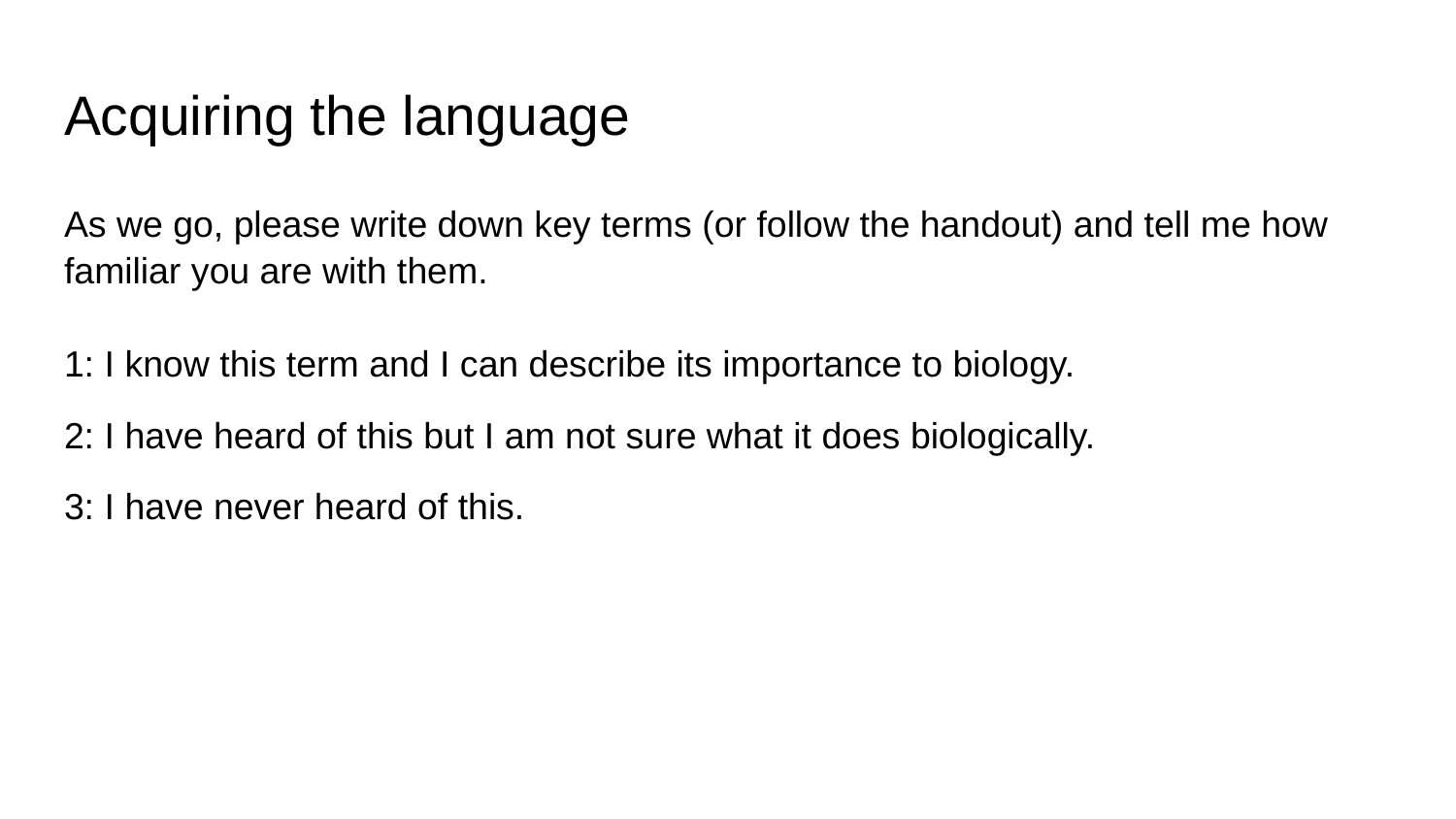

# Acquiring the language
As we go, please write down key terms (or follow the handout) and tell me how familiar you are with them.
1: I know this term and I can describe its importance to biology.
2: I have heard of this but I am not sure what it does biologically.
3: I have never heard of this.